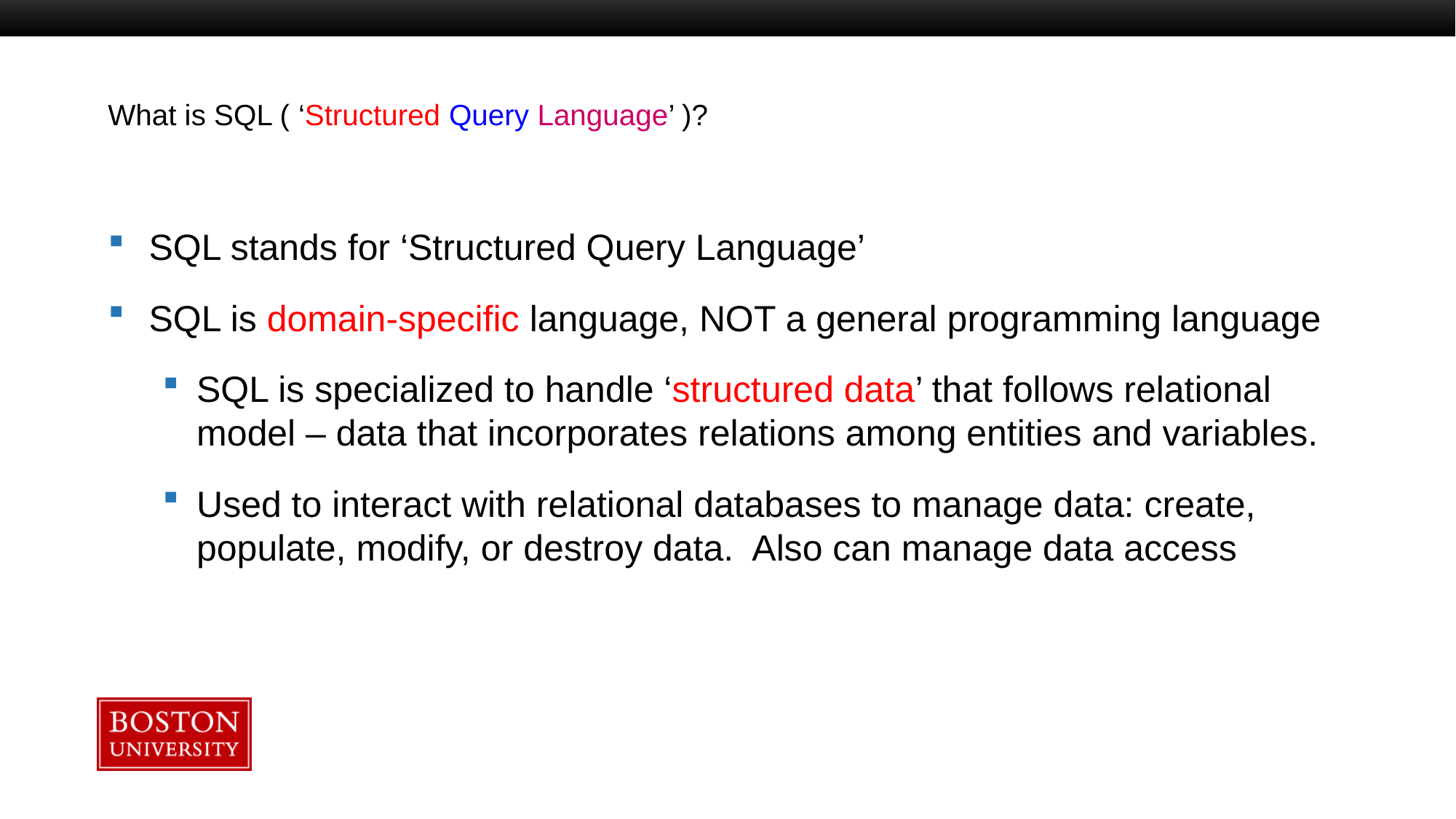

# What is SQL ( ‘Structured Query Language’ )?
SQL stands for ‘Structured Query Language’
SQL is domain-specific language, NOT a general programming language
SQL is specialized to handle ‘structured data’ that follows relational model – data that incorporates relations among entities and variables.
Used to interact with relational databases to manage data: create, populate, modify, or destroy data.  Also can manage data access